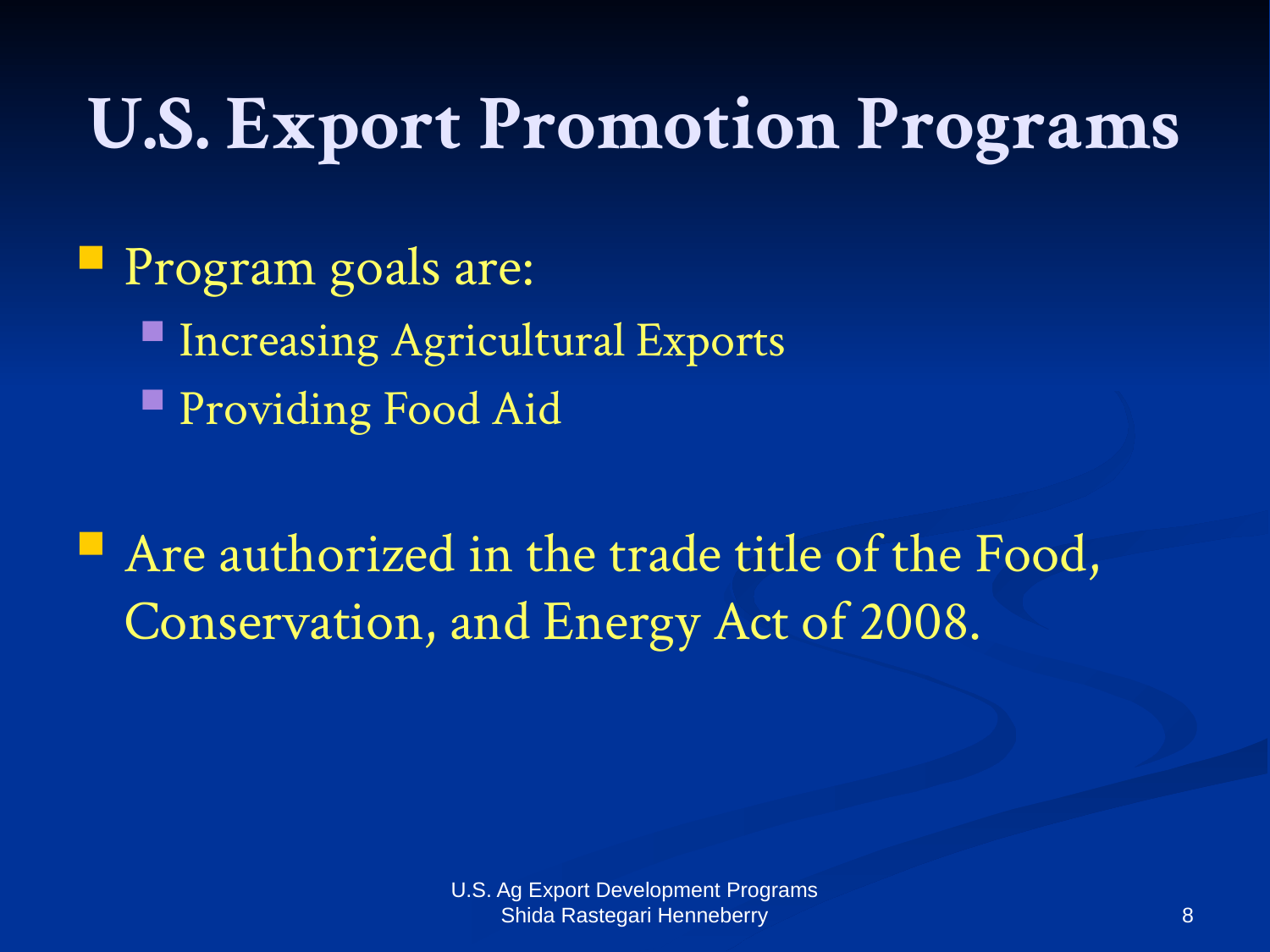

# U.S. Export Promotion Programs
Program goals are:
Increasing Agricultural Exports
Providing Food Aid

Are authorized in the trade title of the Food, Conservation, and Energy Act of 2008.
U.S. Ag Export Development Programs Shida Rastegari Henneberry
8